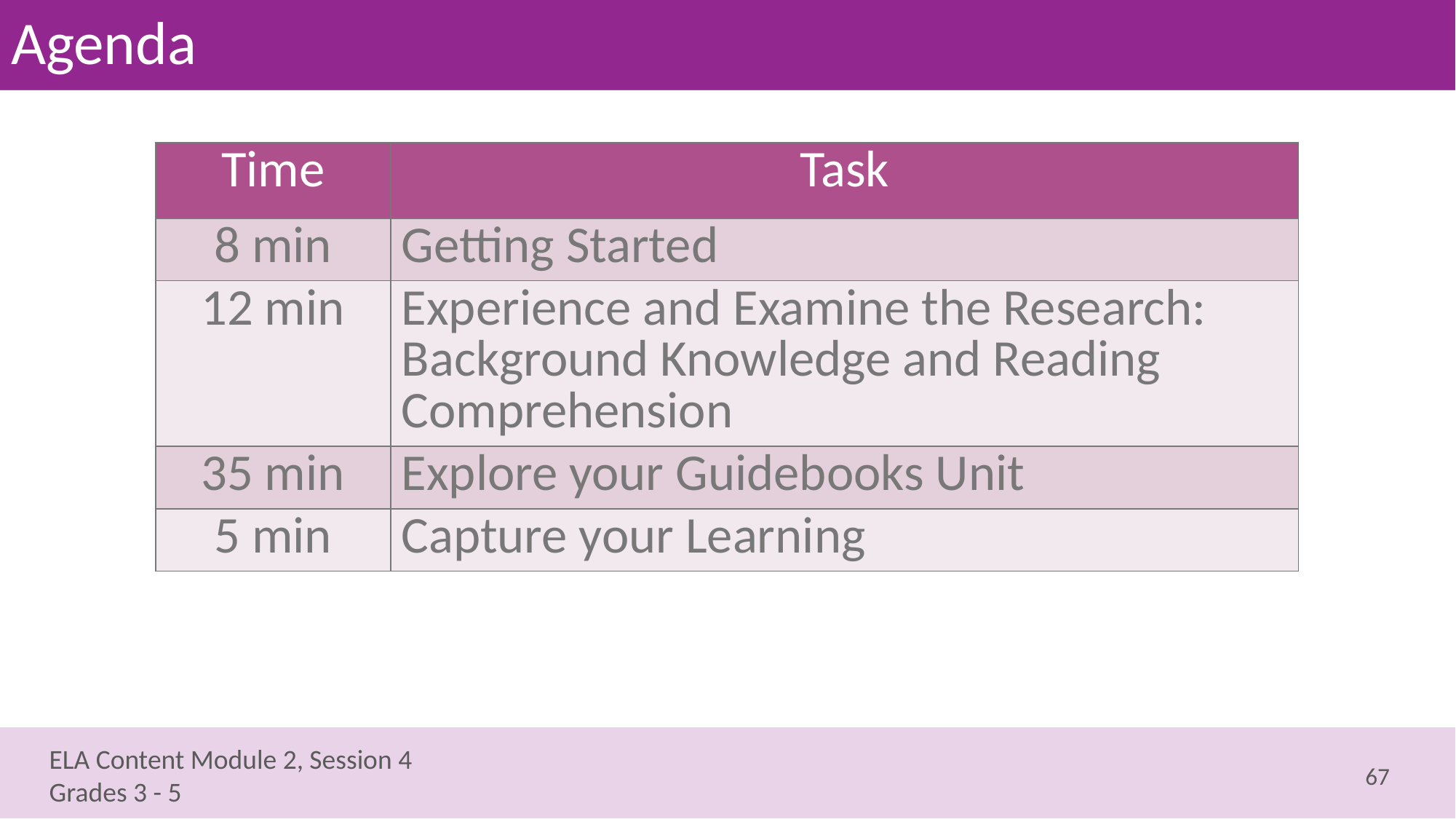

# Agenda
| Time | Task |
| --- | --- |
| 8 min | Getting Started |
| 12 min | Experience and Examine the Research: Background Knowledge and Reading Comprehension |
| 35 min | Explore your Guidebooks Unit |
| 5 min | Capture your Learning |
67